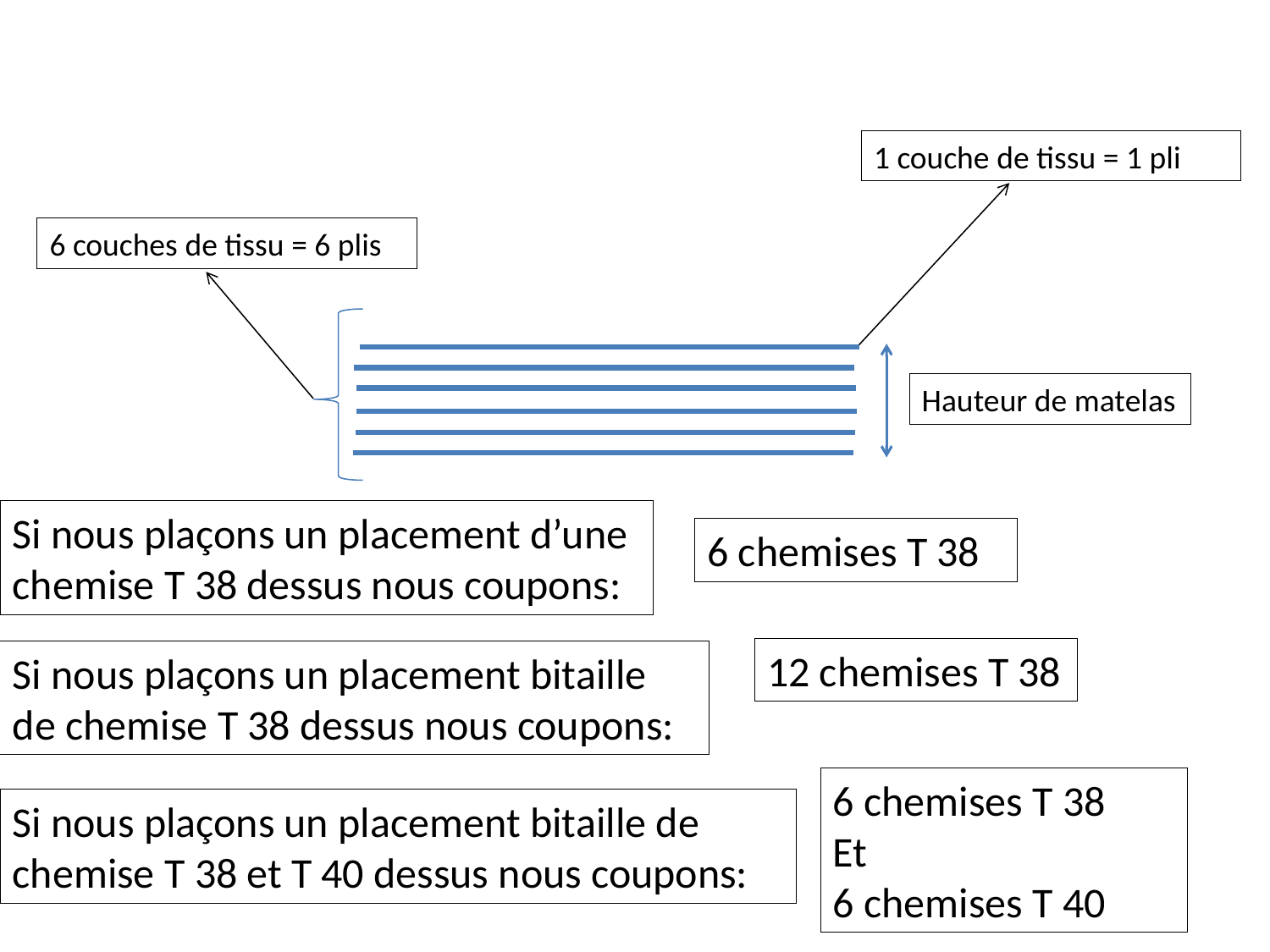

1 couche de tissu = 1 pli
6 couches de tissu = 6 plis

Hauteur de matelas
Si nous plaçons un placement d’une chemise T 38 dessus nous coupons:
6 chemises T 38
12 chemises T 38
Si nous plaçons un placement bitaille de chemise T 38 dessus nous coupons:
6 chemises T 38
Et
6 chemises T 40
Si nous plaçons un placement bitaille de chemise T 38 et T 40 dessus nous coupons: